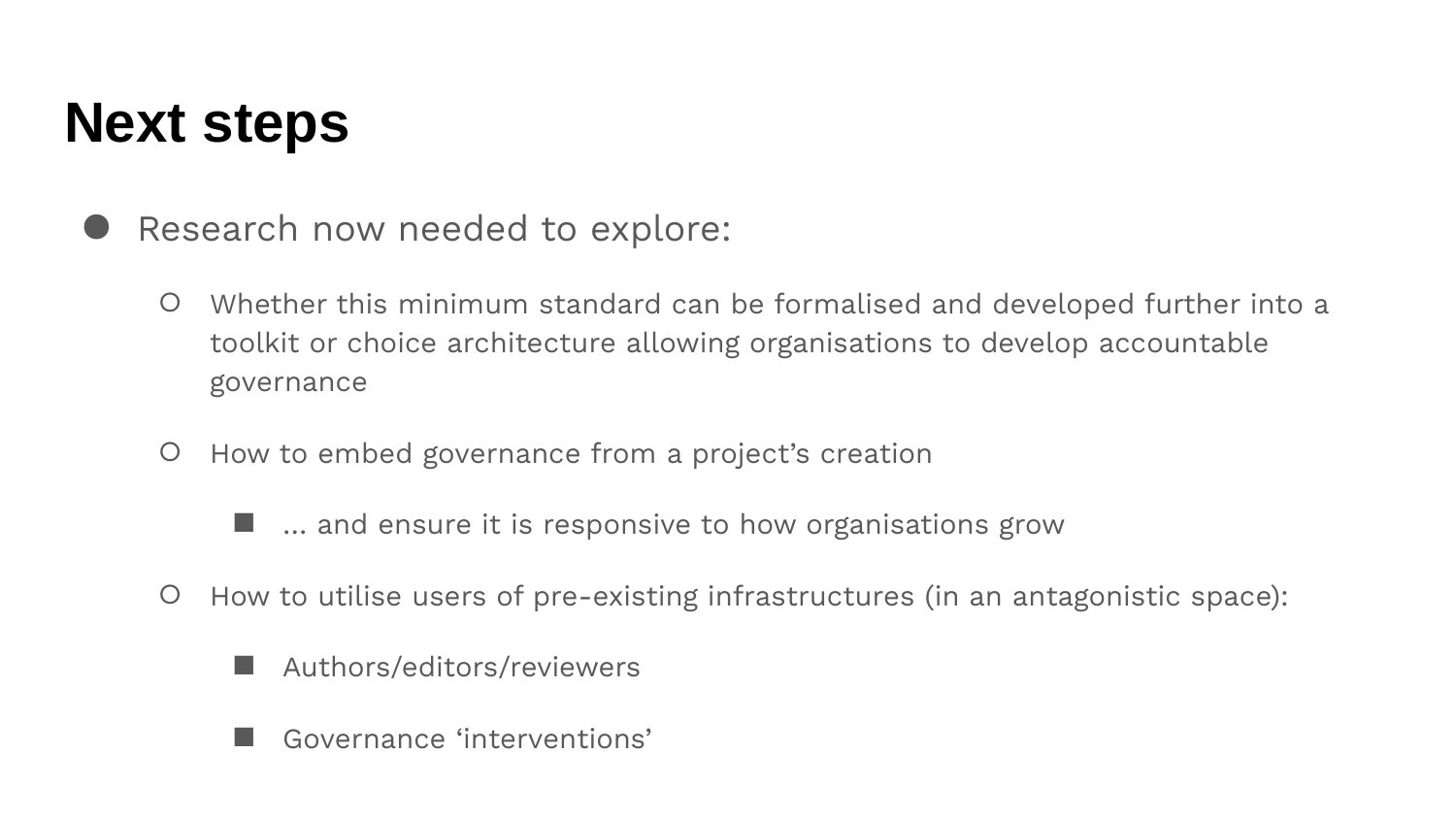

# Next steps
Research now needed to explore:
Whether this minimum standard can be formalised and developed further into a toolkit or choice architecture allowing organisations to develop accountable governance
How to embed governance from a project’s creation
… and ensure it is responsive to how organisations grow
How to utilise users of pre-existing infrastructures (in an antagonistic space):
Authors/editors/reviewers
Governance ‘interventions’